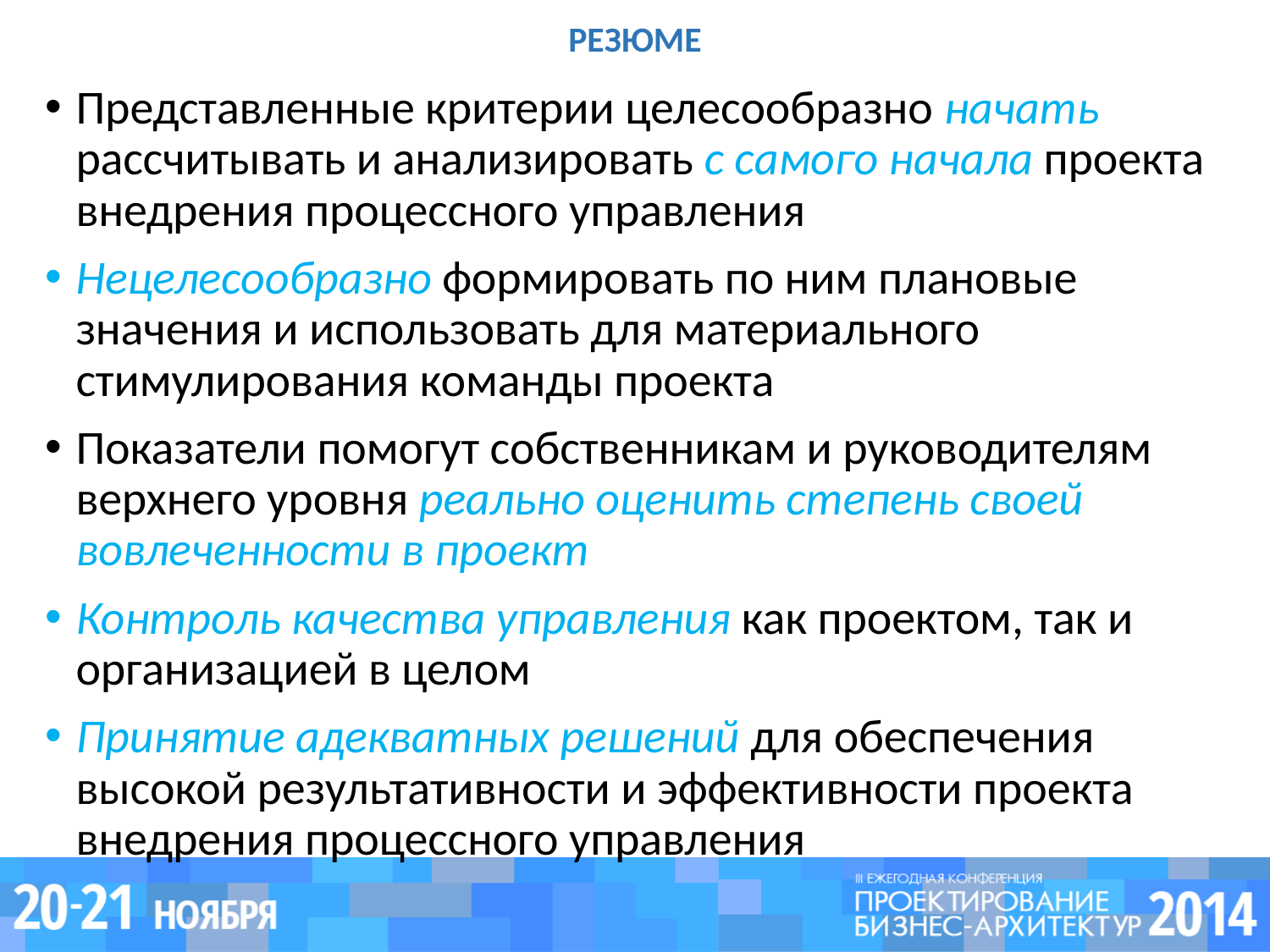

# РЕЗЮМЕ
Представленные критерии целесообразно начать рассчитывать и анализировать с самого начала проекта внедрения процессного управления
Нецелесообразно формировать по ним плановые значения и использовать для материального стимулирования команды проекта
Показатели помогут собственникам и руководителям верхнего уровня реально оценить степень своей вовлеченности в проект
Контроль качества управления как проектом, так и организацией в целом
Принятие адекватных решений для обеспечения высокой результативности и эффективности проекта внедрения процессного управления